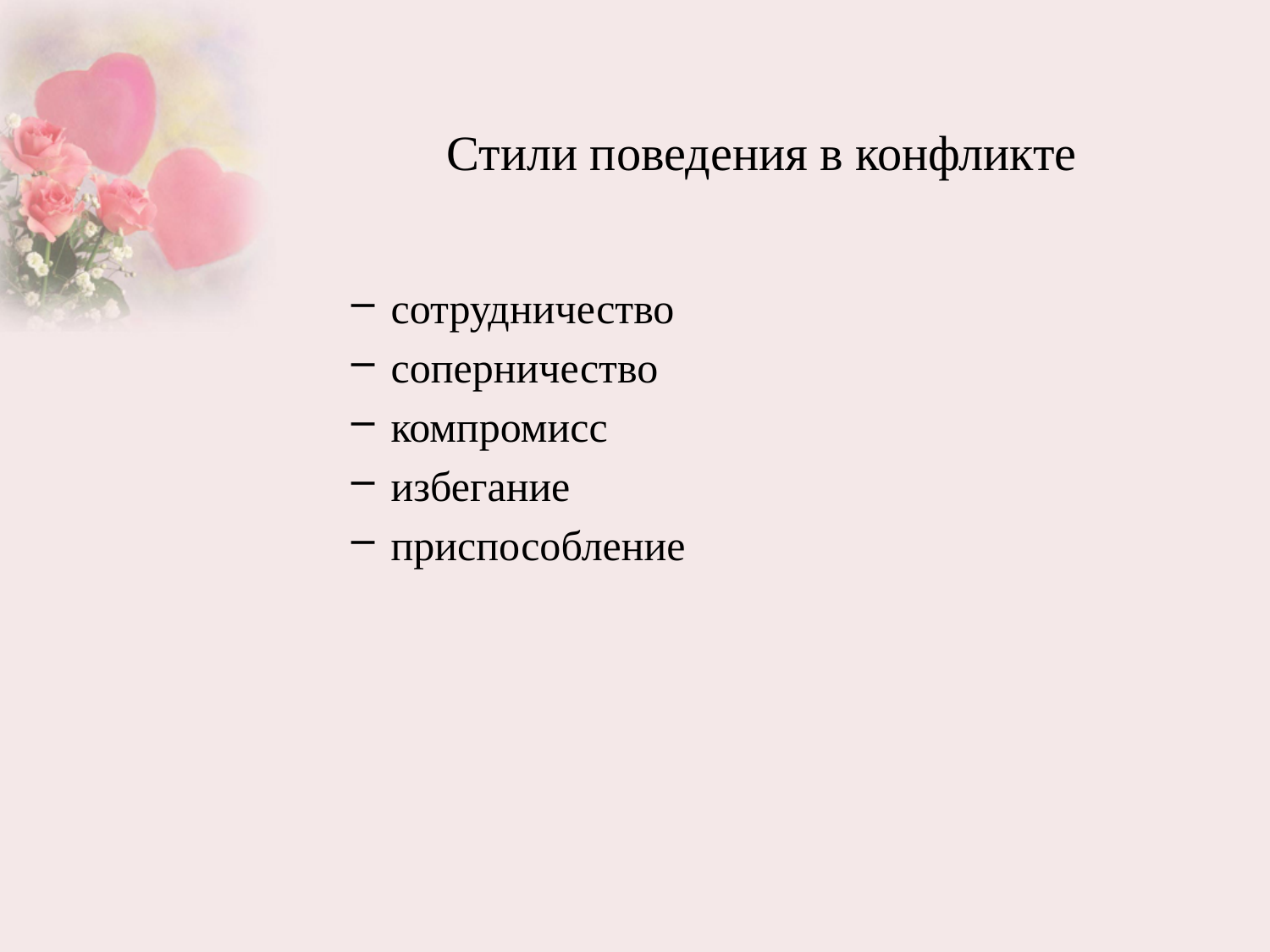

# Стили поведения в конфликте

сотрудничество
соперничество
компромисс
избегание
приспособление